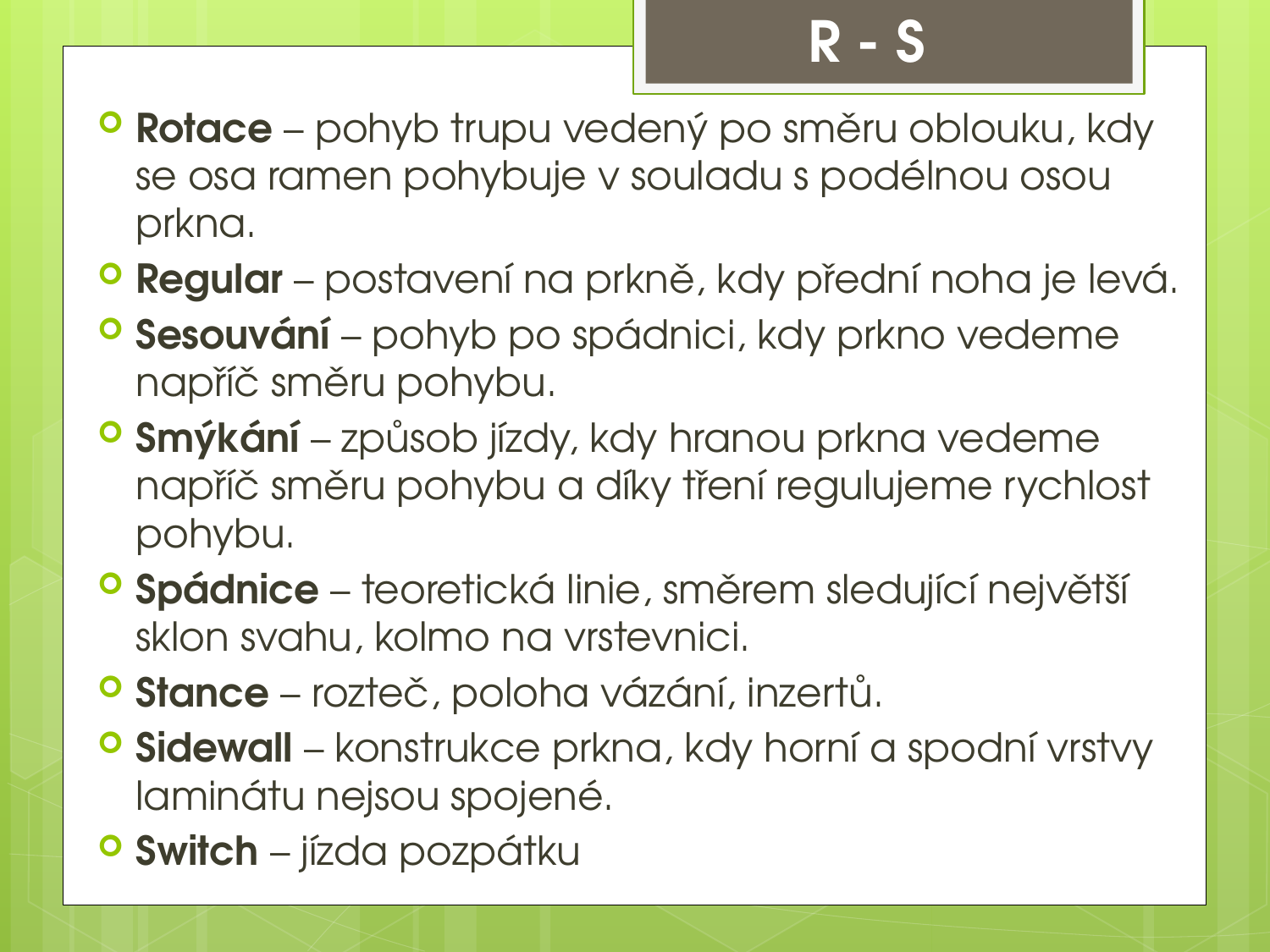

R - S
Rotace – pohyb trupu vedený po směru oblouku, kdy se osa ramen pohybuje v souladu s podélnou osou prkna.
Regular – postavení na prkně, kdy přední noha je levá.
Sesouvání – pohyb po spádnici, kdy prkno vedeme napříč směru pohybu.
Smýkání – způsob jízdy, kdy hranou prkna vedeme napříč směru pohybu a díky tření regulujeme rychlost pohybu.
Spádnice – teoretická linie, směrem sledující největší sklon svahu, kolmo na vrstevnici.
Stance – rozteč, poloha vázání, inzertů.
Sidewall – konstrukce prkna, kdy horní a spodní vrstvy laminátu nejsou spojené.
Switch – jízda pozpátku